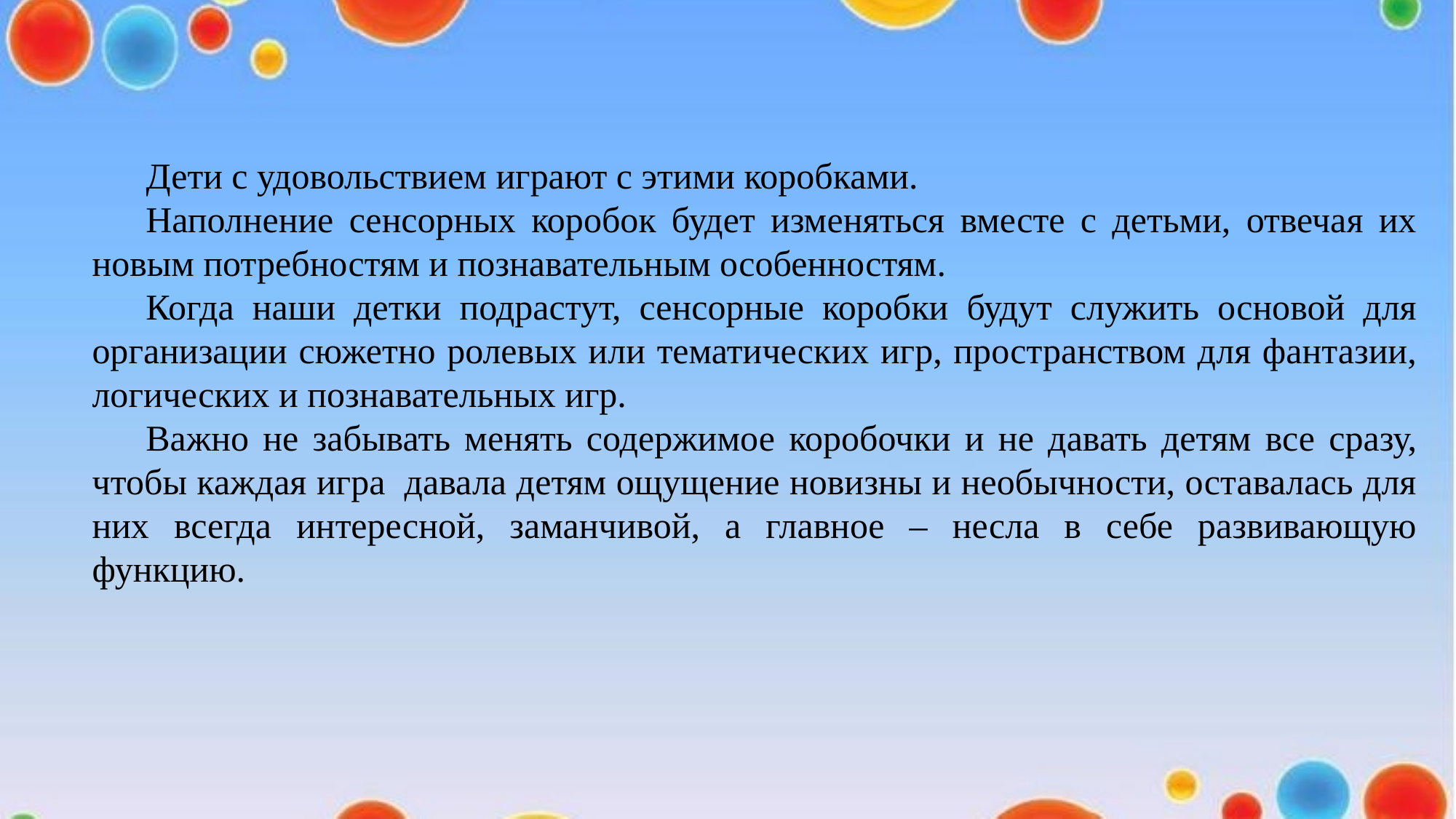

Дети с удовольствием играют с этими коробками.
Наполнение сенсорных коробок будет изменяться вместе с детьми, отвечая их новым потребностям и познавательным особенностям.
Когда наши детки подрастут, сенсорные коробки будут служить основой для организации сюжетно ролевых или тематических игр, пространством для фантазии, логических и познавательных игр.
Важно не забывать менять содержимое коробочки и не давать детям все сразу, чтобы каждая игра  давала детям ощущение новизны и необычности, оставалась для них всегда интересной, заманчивой, а главное – несла в себе развивающую функцию.